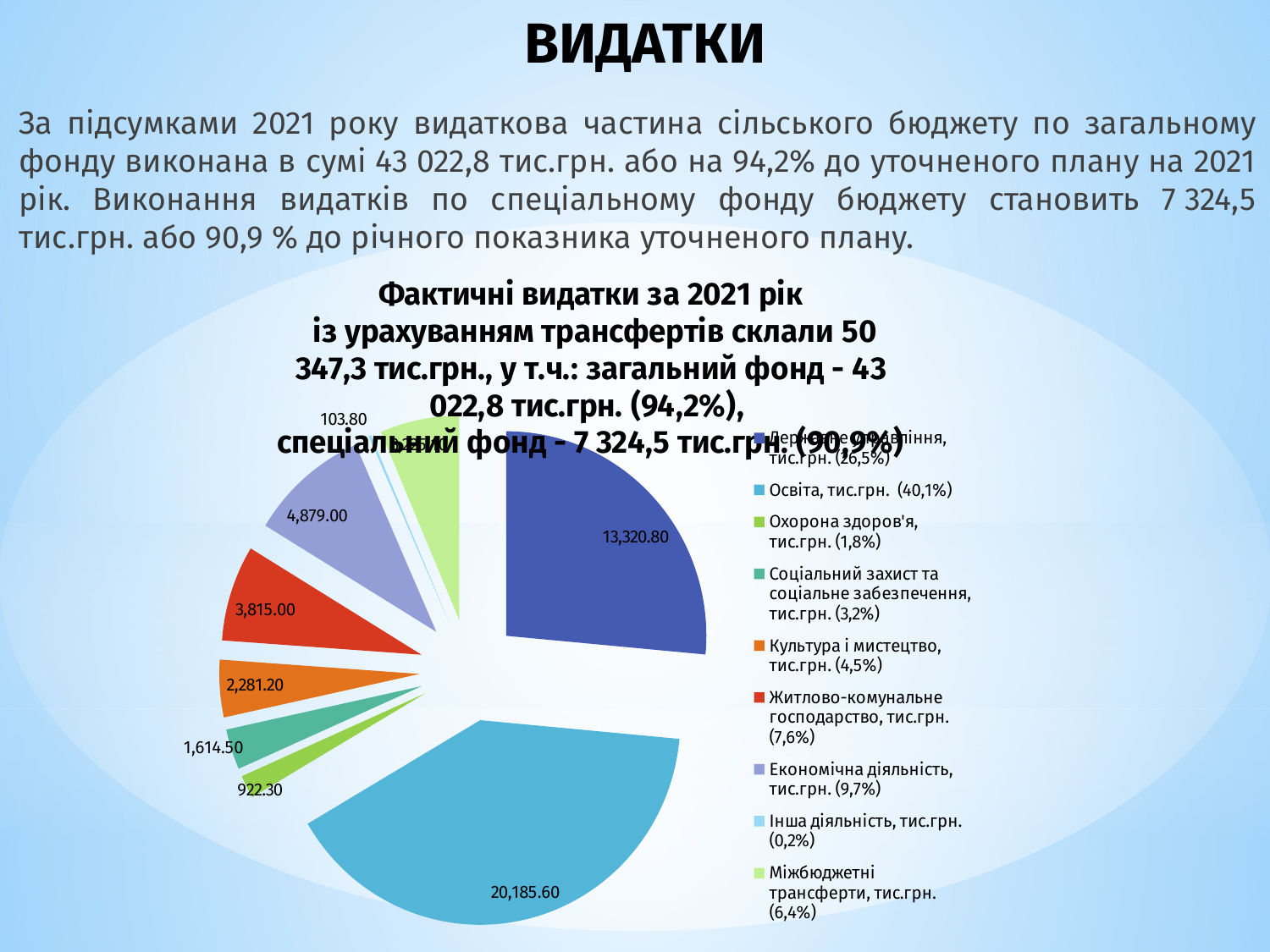

# ВИДАТКИ
За підсумками 2021 року видаткова частина сільського бюджету по загальному фонду виконана в сумі 43 022,8 тис.грн. або на 94,2% до уточненого плану на 2021 рік. Виконання видатків по спеціальному фонду бюджету становить 7 324,5 тис.грн. або 90,9 % до річного показника уточненого плану.

### Chart: Фактичні видатки за 2021 рік
 із урахуванням трансфертів склали 50 347,3 тис.грн., у т.ч.: загальний фонд - 43 022,8 тис.грн. (94,2%),
спеціальний фонд - 7 324,5 тис.грн. (90,9%)

| Category | Фактичні видатки за 2021 рік із урахуванням трансфертів склали 48 245,6 тис.грн., у т.ч.: Загальний фонд - 43 022,8 тис.грн. (94,2%), спеціальний фонд - 5 222,8 тис.грн. (92,2%) |
|---|---|
| Державне управління, тис.грн. (26,5%) | 13320.8 |
| Освіта, тис.грн.  (40,1%) | 20185.6 |
| Охорона здоров'я, тис.грн. (1,8%) | 922.3 |
| Соціальний захист та соціальне забезпечення, тис.грн. (3,2%) | 1614.5 |
| Культура і мистецтво, тис.грн. (4,5%) | 2281.2 |
| Житлово-комунальне господарство, тис.грн. (7,6%) | 3815.0 |
| Економічна діяльність, тис.грн. (9,7%) | 4879.0 |
| Інша діяльність, тис.грн. (0,2%) | 103.8 |
| Міжбюджетні трансферти, тис.грн. (6,4%) | 3225.1 |